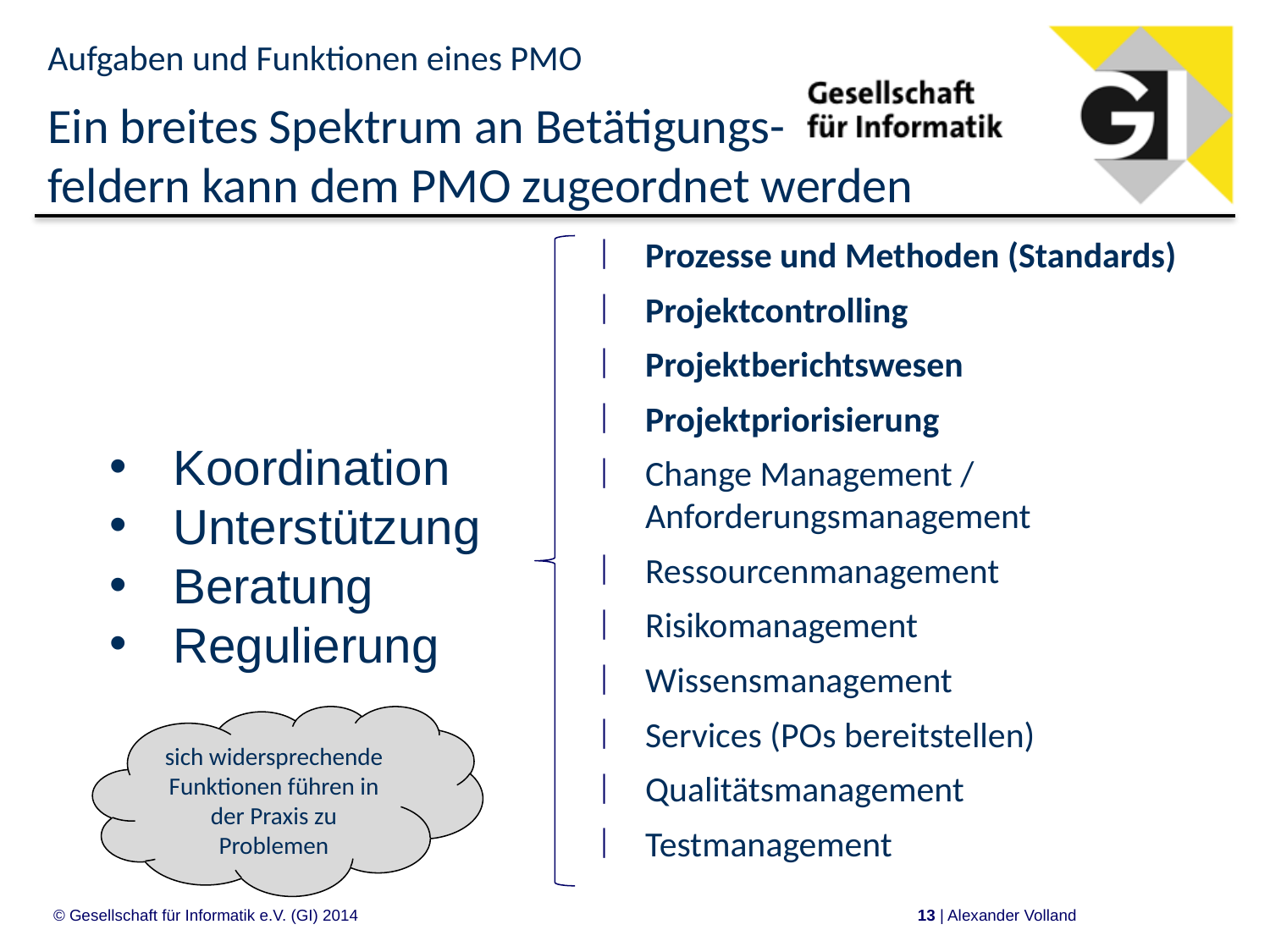

Aufgaben und Funktionen eines PMO
# Ein breites Spektrum an Betätigungs- feldern kann dem PMO zugeordnet werden
Prozesse und Methoden (Standards)
Projektcontrolling
Projektberichtswesen
Projektpriorisierung
Change Management / Anforderungsmanagement
Ressourcenmanagement
Risikomanagement
Wissensmanagement
Services (POs bereitstellen)
Qualitätsmanagement
Testmanagement

Koordination
Unterstützung
Beratung
Regulierung
sich widersprechende Funktionen führen in der Praxis zu Problemen
© Gesellschaft für Informatik e.V. (GI) 2014
13 | Alexander Volland